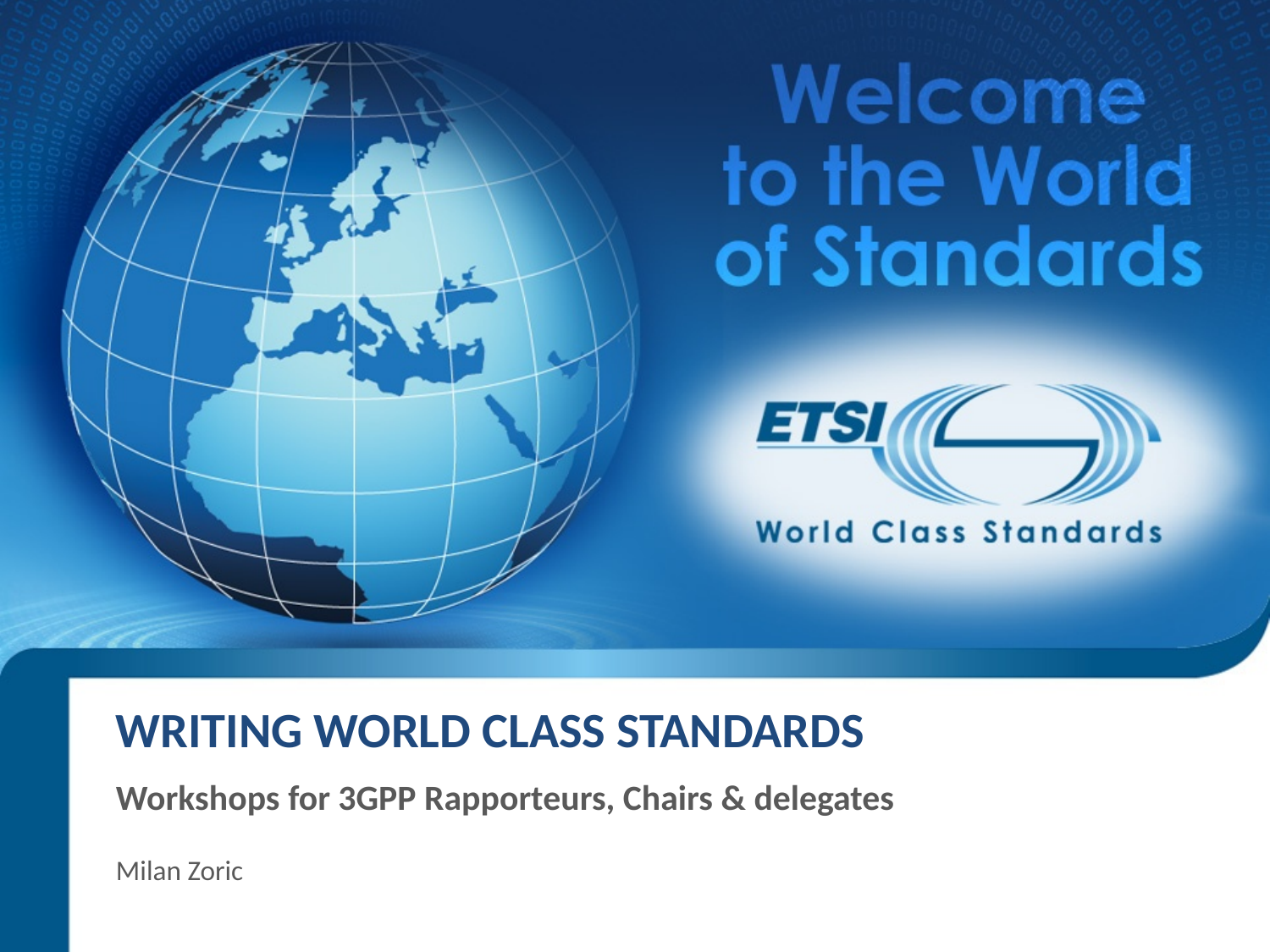

# Writing World Class standards
Workshops for 3GPP Rapporteurs, Chairs & delegates
Milan Zoric